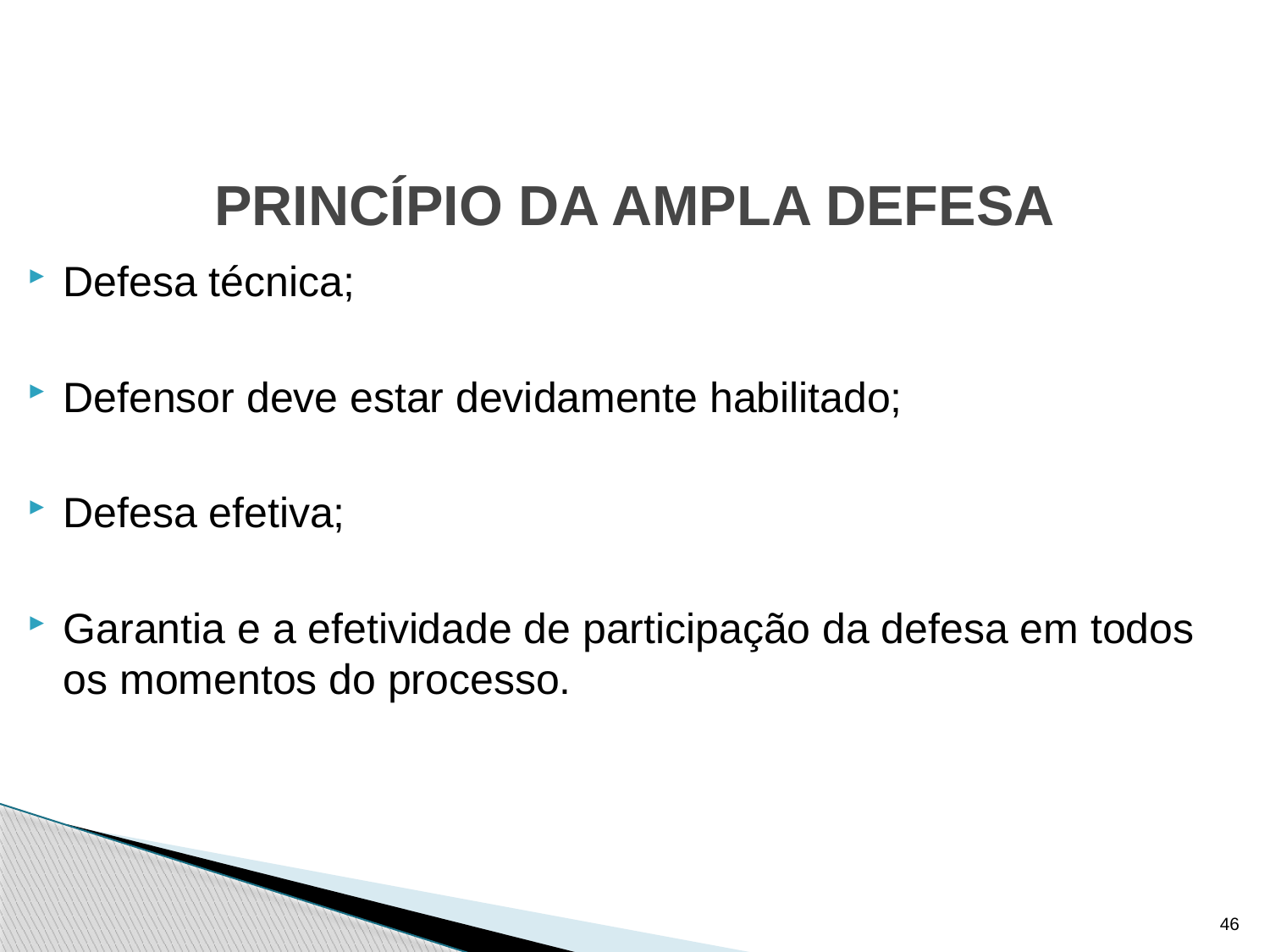

# PRINCÍPIO DA AMPLA DEFESA
Defesa técnica;

Defensor deve estar devidamente habilitado;

Defesa efetiva;

Garantia e a efetividade de participação da defesa em todos os momentos do processo.
46